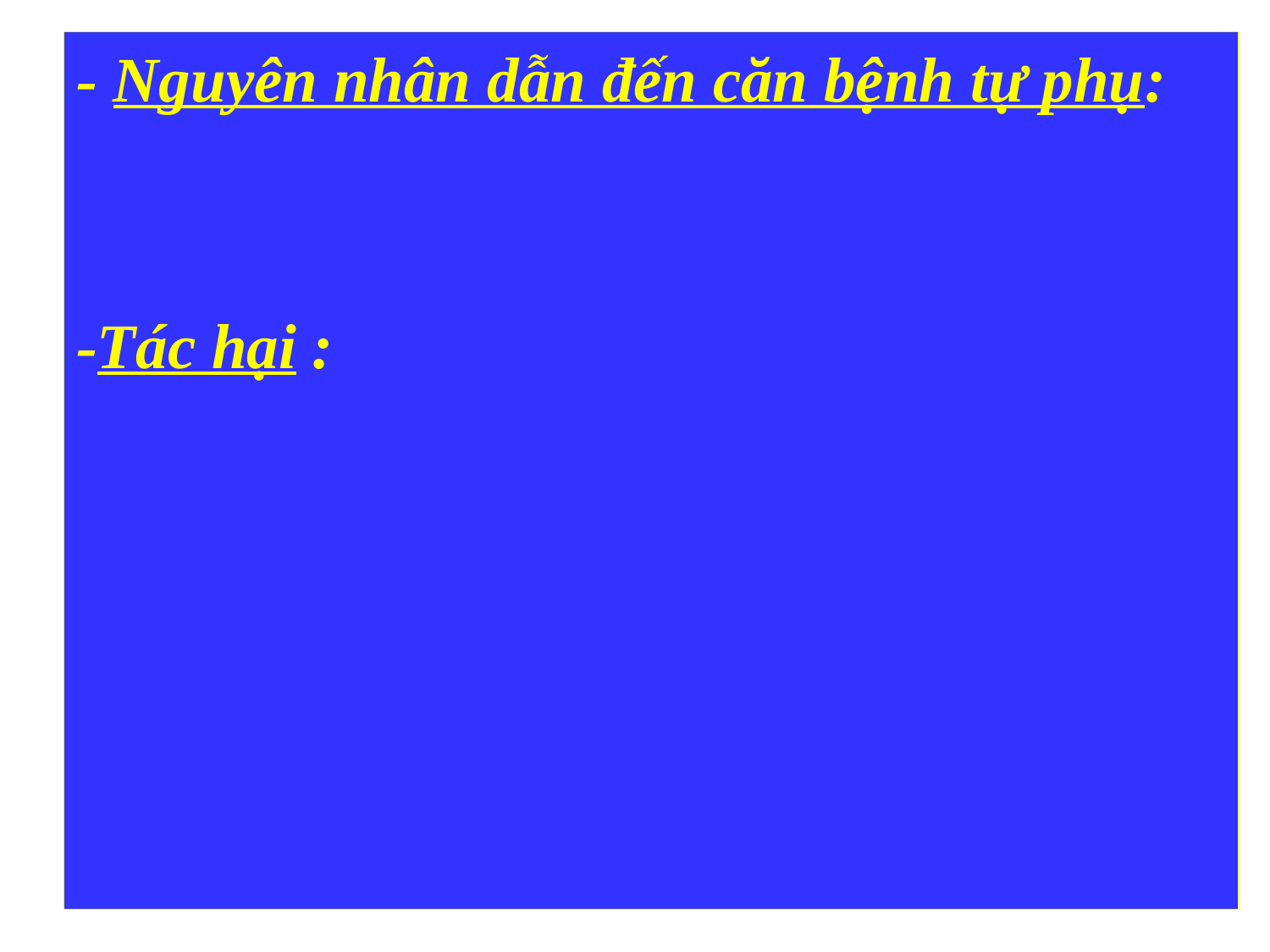

- Nguyên nhân dẫn đến căn bệnh tự phụ:

-Tác hại :